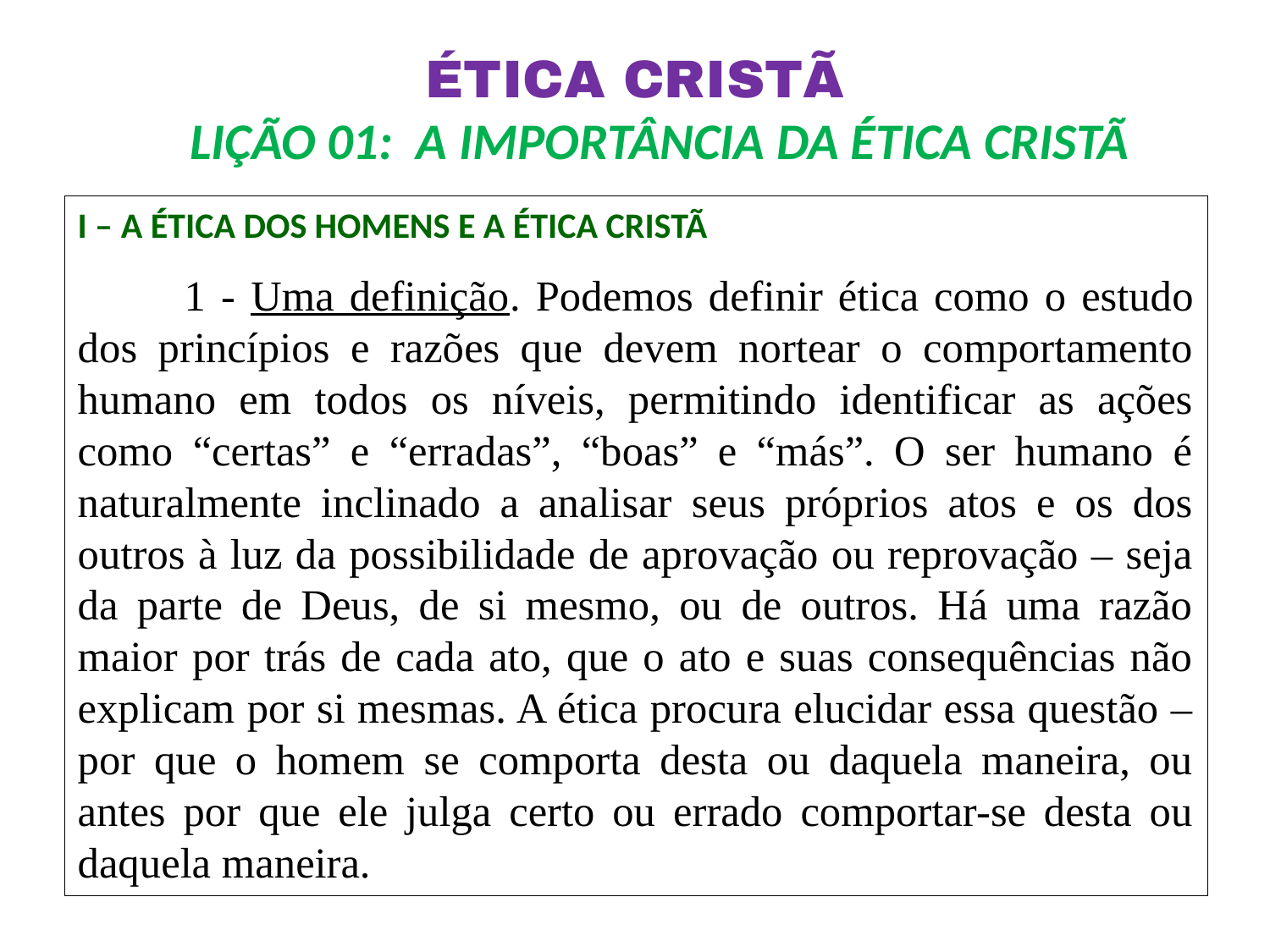

# ÉTICA CRISTÃ LIÇÃO 01:  A IMPORTÂNCIA DA ÉTICA CRISTÃ
I – A ÉTICA DOS HOMENS E A ÉTICA CRISTÃ

	1 - Uma definição. Podemos definir ética como o estudo dos princípios e razões que devem nortear o comportamento humano em todos os níveis, permitindo identificar as ações como “certas” e “erradas”, “boas” e “más”. O ser humano é naturalmente inclinado a analisar seus próprios atos e os dos outros à luz da possibilidade de aprovação ou reprovação – seja da parte de Deus, de si mesmo, ou de outros. Há uma razão maior por trás de cada ato, que o ato e suas consequências não explicam por si mesmas. A ética procura elucidar essa questão – por que o homem se comporta desta ou daquela maneira, ou antes por que ele julga certo ou errado comportar-se desta ou daquela maneira.